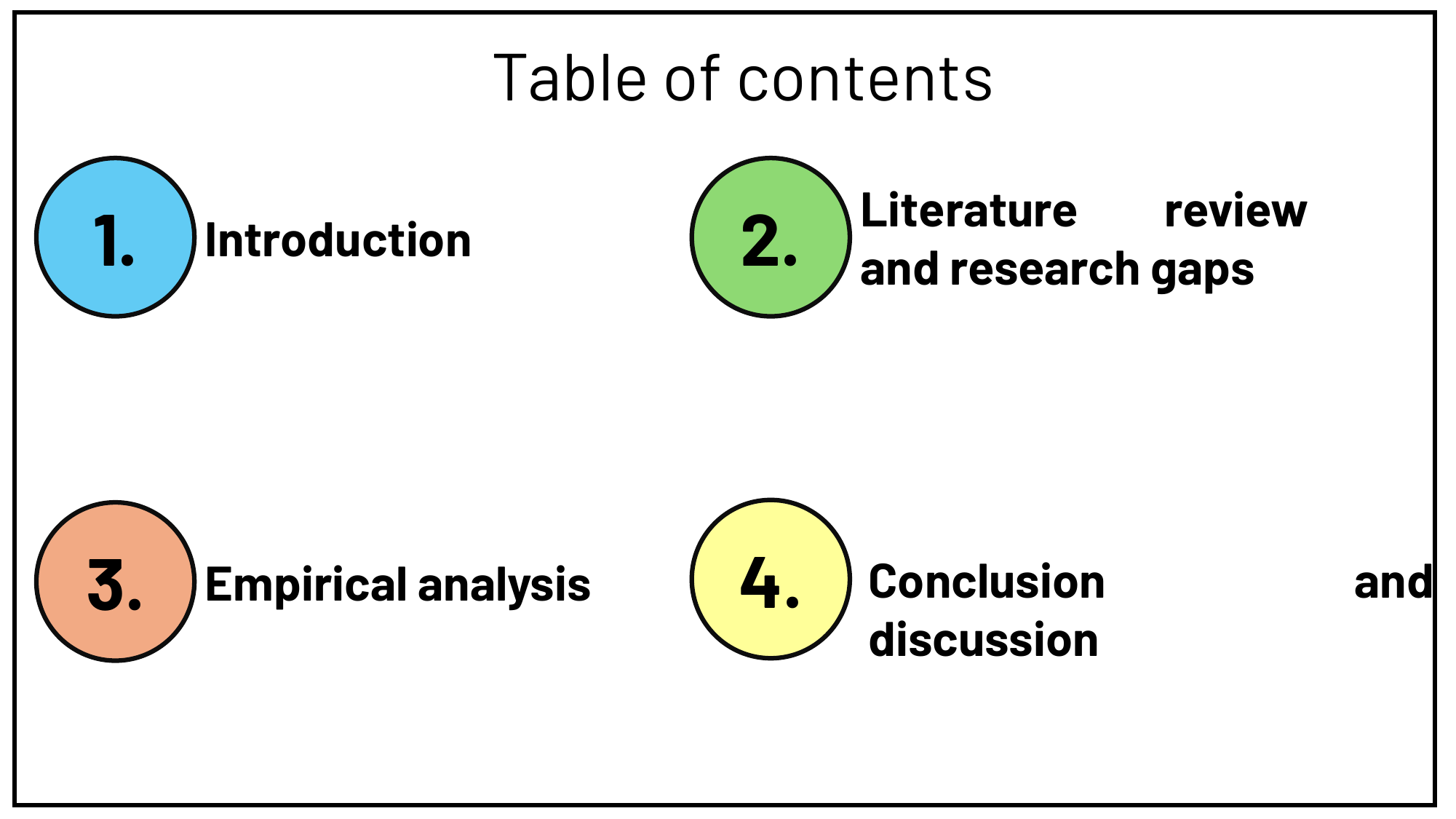

# Table of contents

1.
2.
Literature review and research gaps
Introduction
4.
3.
Conclusion and discussion
Empirical analysis